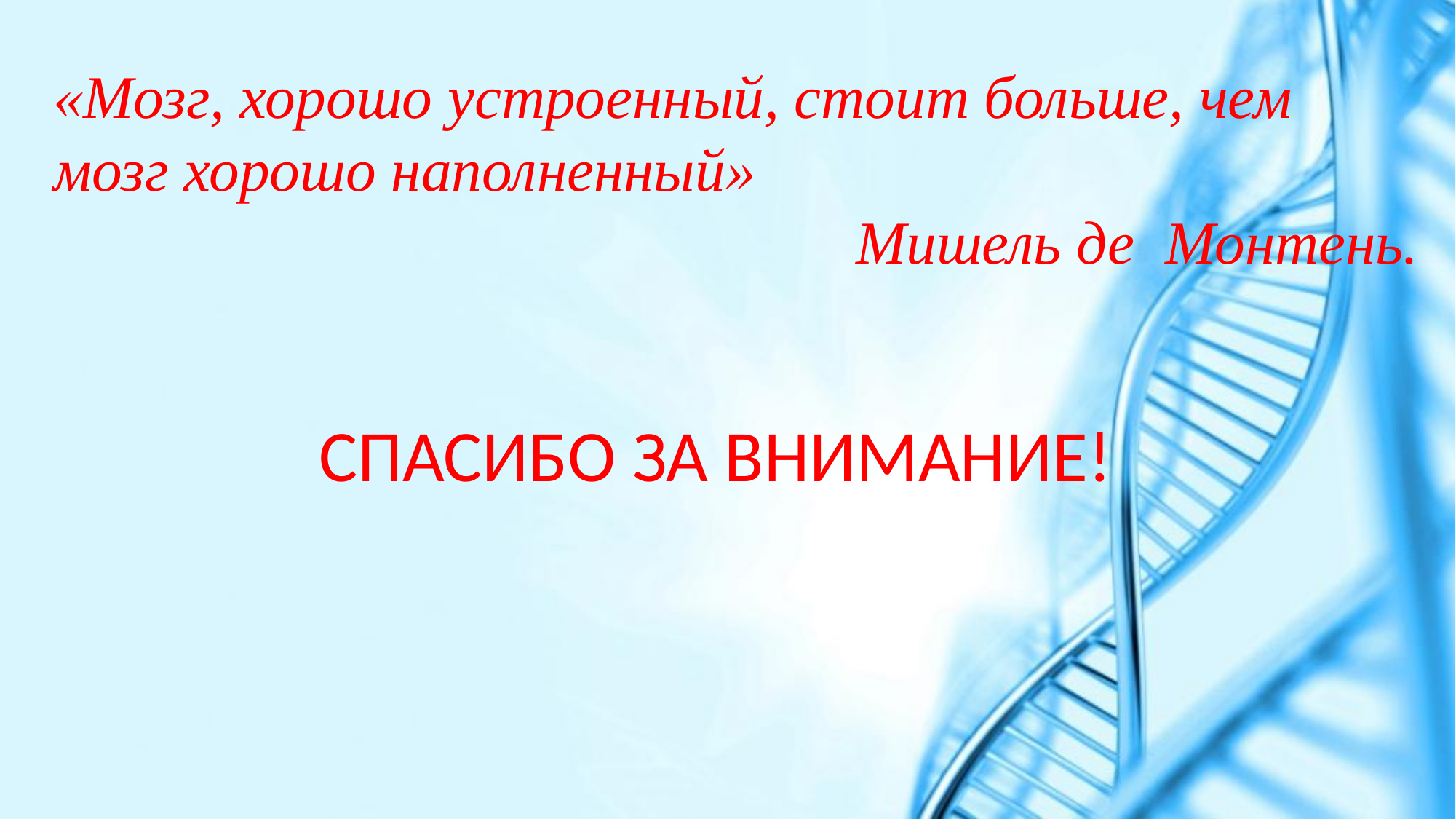

СПАСИБО ЗА ВНИМАНИЕ!
«Мозг, хорошо устроенный, стоит больше, чем   мозг хорошо наполненный»
Мишель де  Монтень.